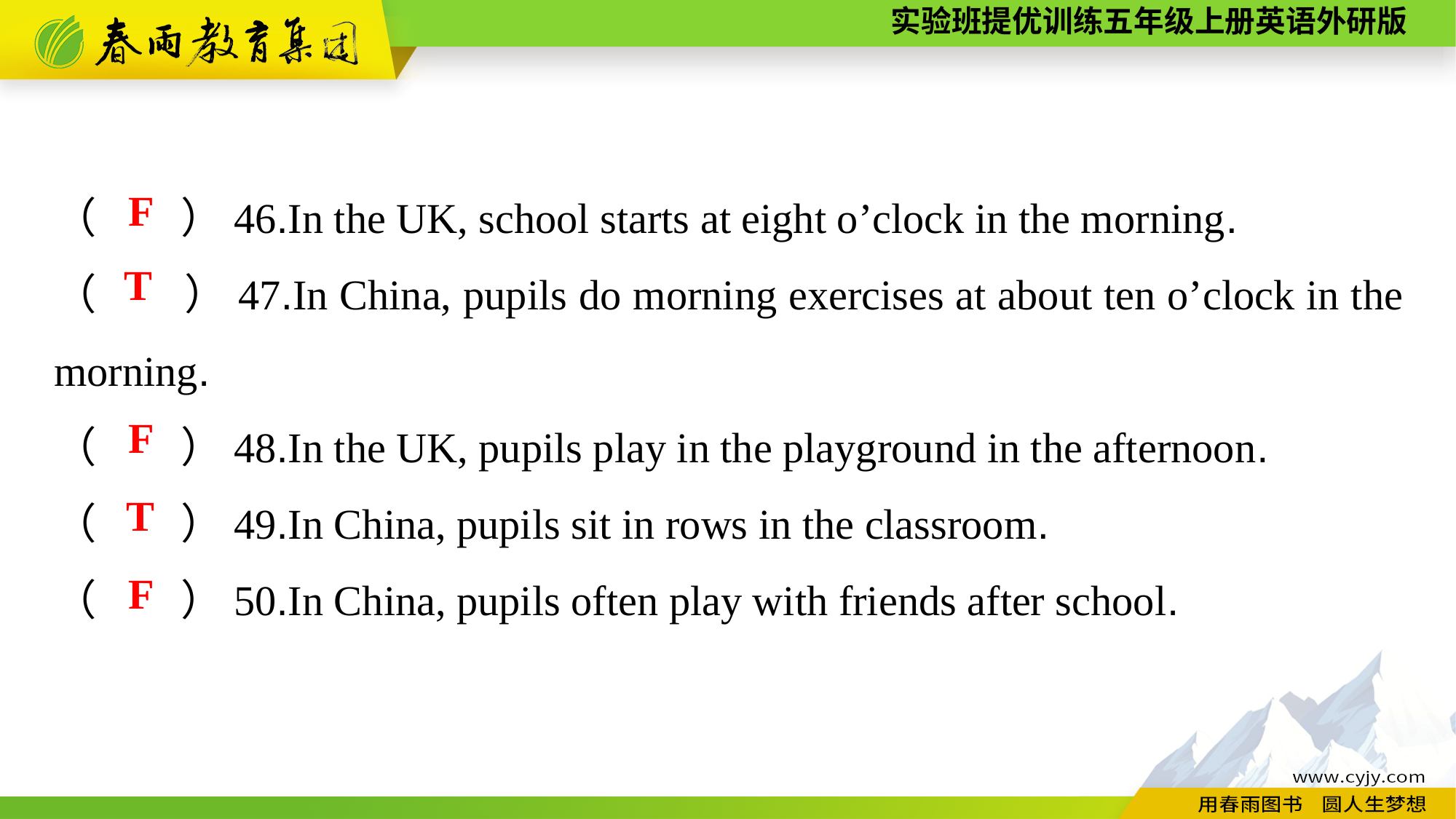

（　　）46.In the UK, school starts at eight o’clock in the morning.
（　　）47.In China, pupils do morning exercises at about ten o’clock in the morning.
（　　）48.In the UK, pupils play in the playground in the afternoon.
（　　）49.In China, pupils sit in rows in the classroom.
（　　）50.In China, pupils often play with friends after school.
F
T
F
T
F